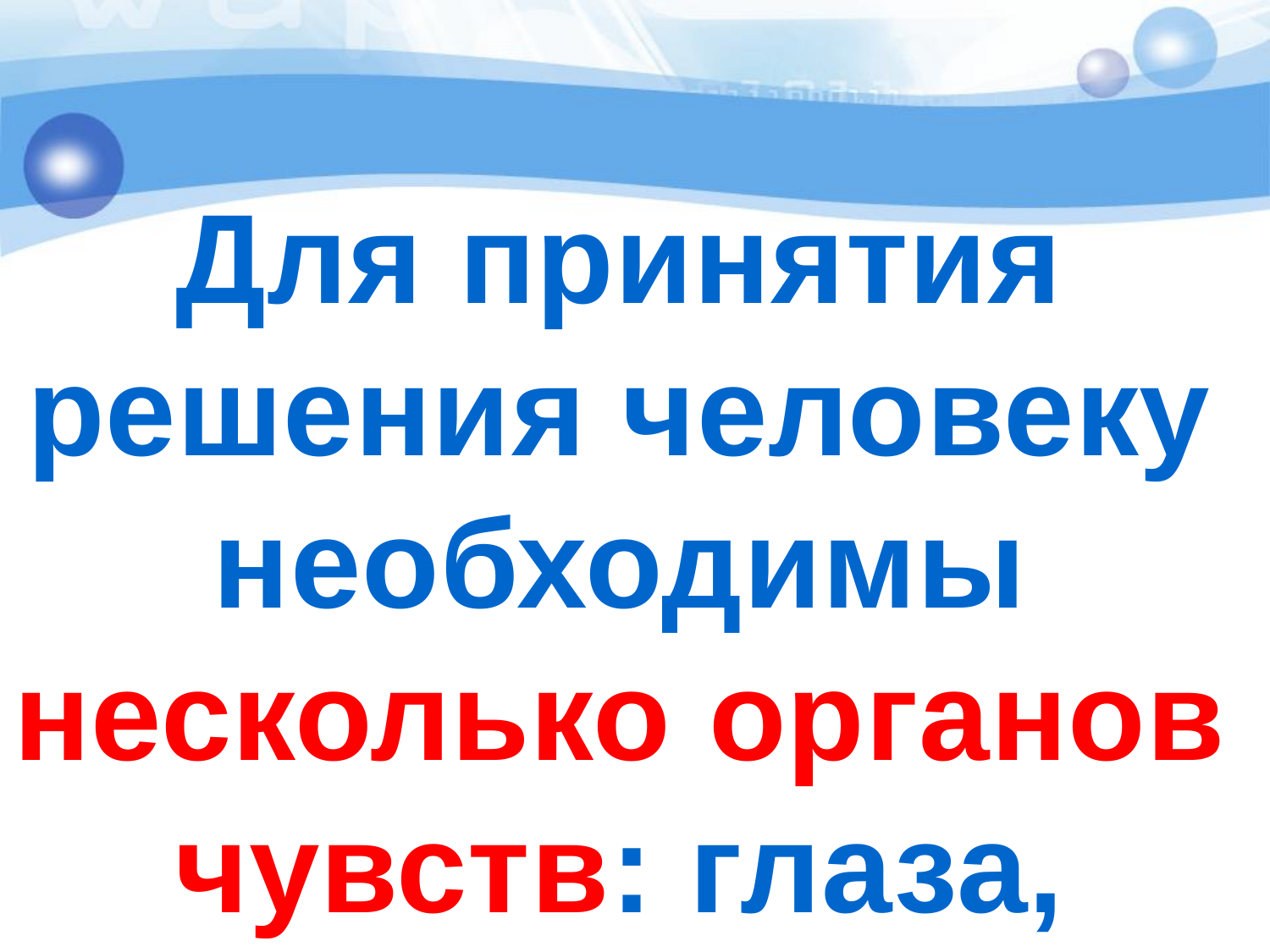

Для принятия решения человеку необходимы несколько органов чувств: глаза, уши, язык, кожа, нос.